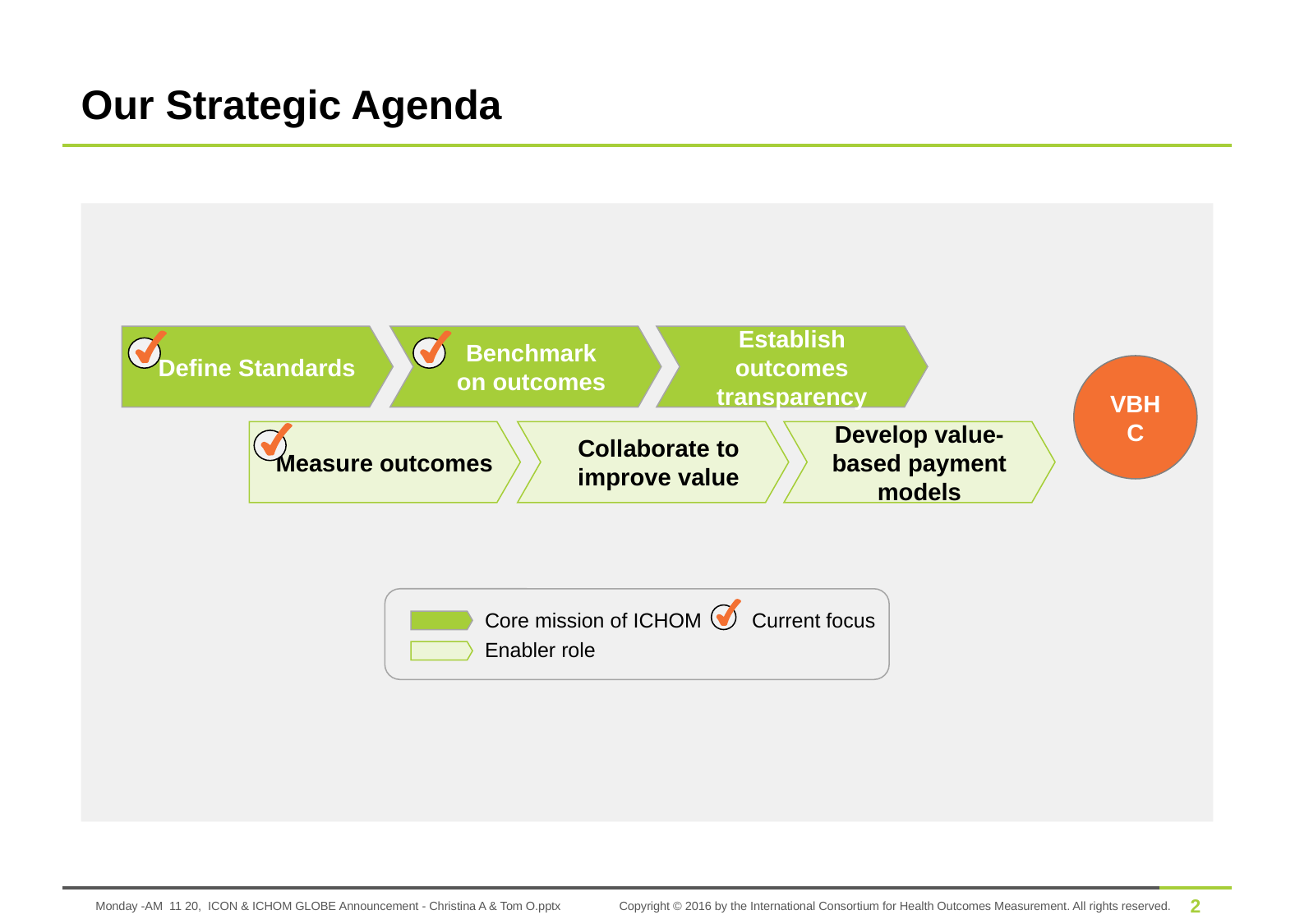

# Our Strategic Agenda

Define Standards
Benchmark
 on outcomes
Establish outcomes transparency
Measure outcomes
Collaborate to improve value
Develop value-based payment models

VBHC

Core mission of ICHOM
Enabler role
Current focus